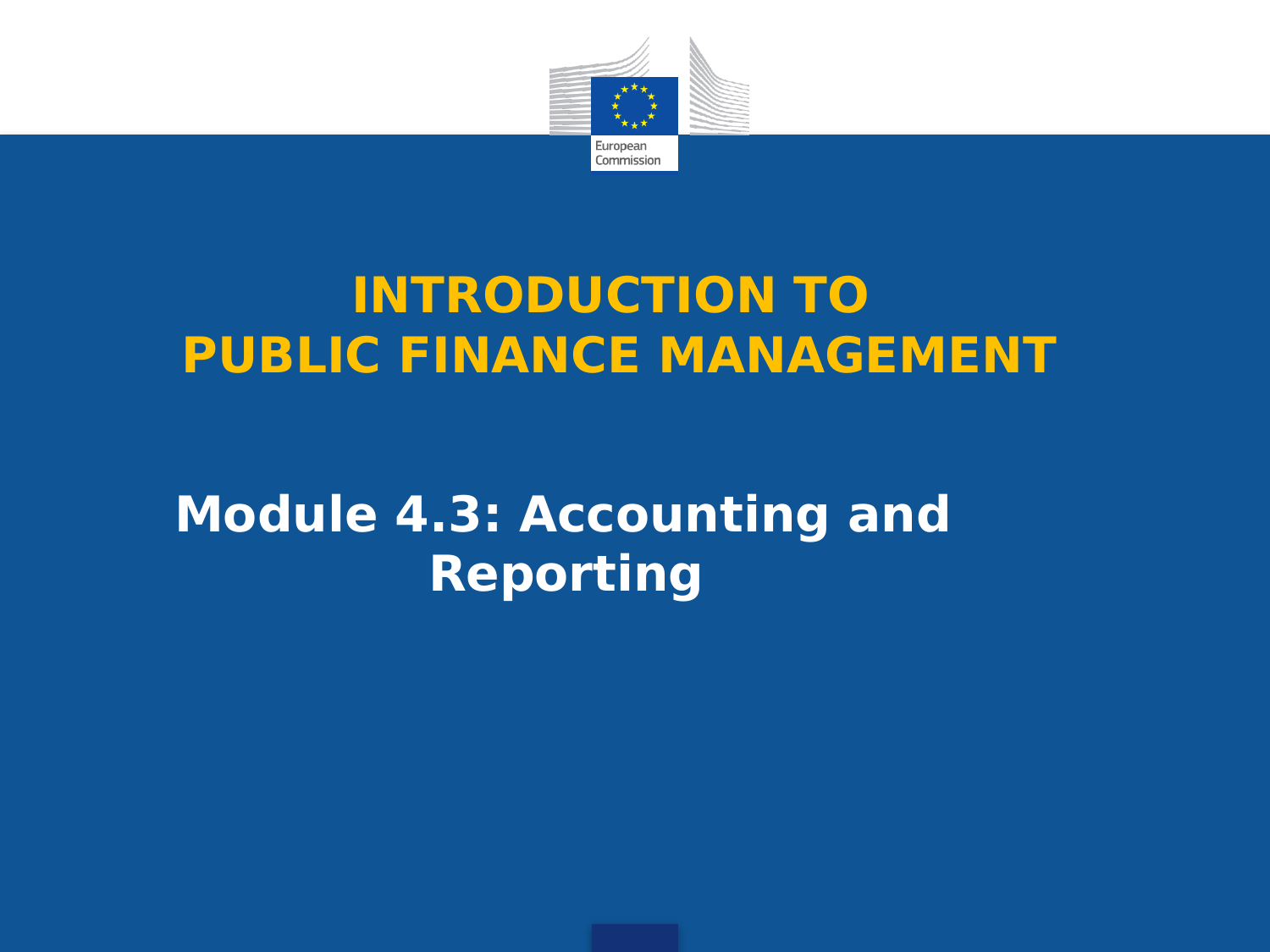

# INTRODUCTION TO PUBLIC FINANCE MANAGEMENT
Module 4.3: Accounting and 	Reporting